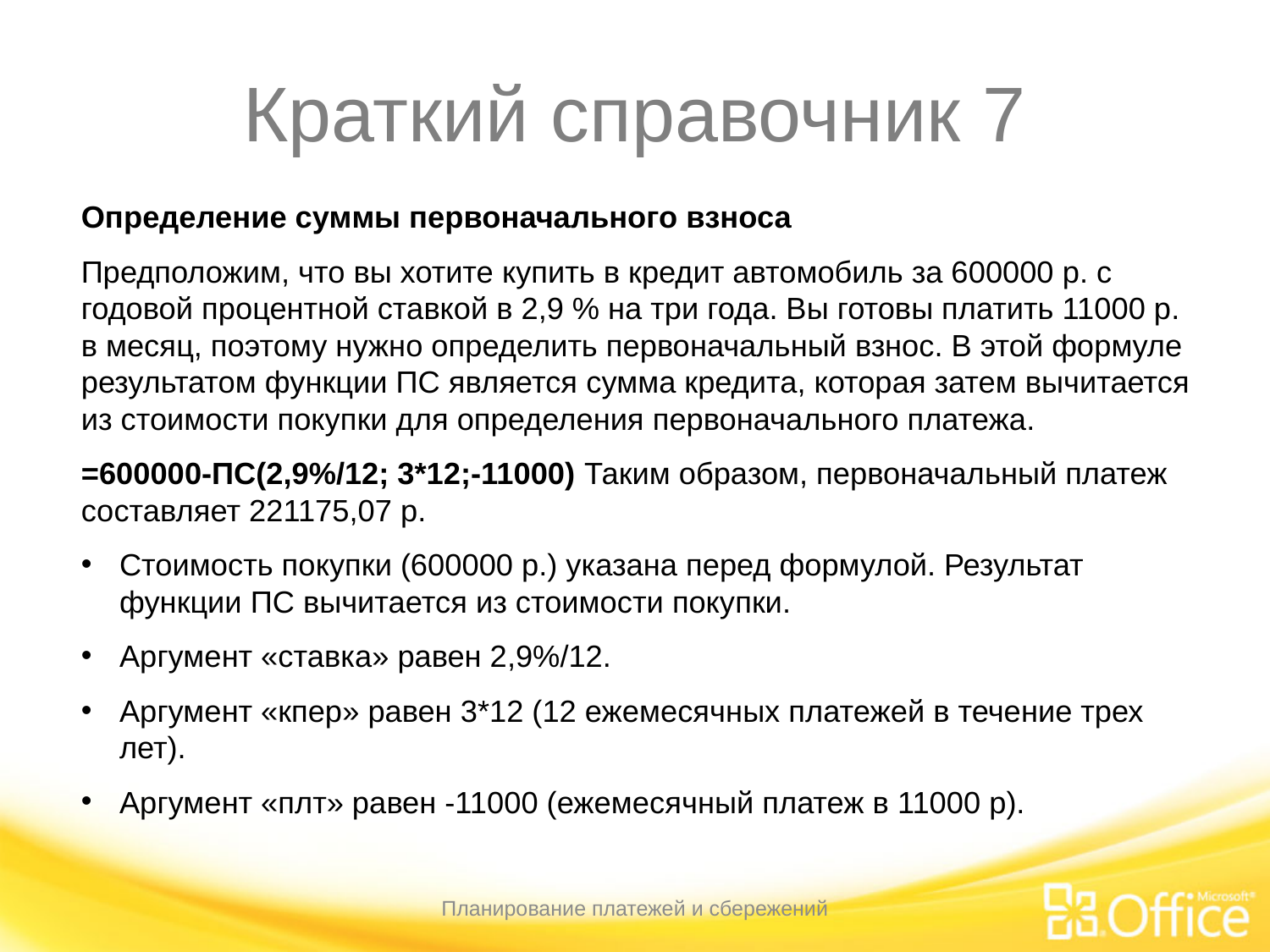

# Краткий справочник 7
Определение суммы первоначального взноса
Предположим, что вы хотите купить в кредит автомобиль за 600000 р. с годовой процентной ставкой в 2,9 % на три года. Вы готовы платить 11000 р. в месяц, поэтому нужно определить первоначальный взнос. В этой формуле результатом функции ПС является сумма кредита, которая затем вычитается из стоимости покупки для определения первоначального платежа.
=600000-ПС(2,9%/12; 3*12;-11000) Таким образом, первоначальный платеж составляет 221175,07 р.
Стоимость покупки (600000 р.) указана перед формулой. Результат функции ПС вычитается из стоимости покупки.
Аргумент «ставка» равен 2,9%/12.
Аргумент «кпер» равен 3*12 (12 ежемесячных платежей в течение трех лет).
Аргумент «плт» равен -11000 (ежемесячный платеж в 11000 р).

Планирование платежей и сбережений